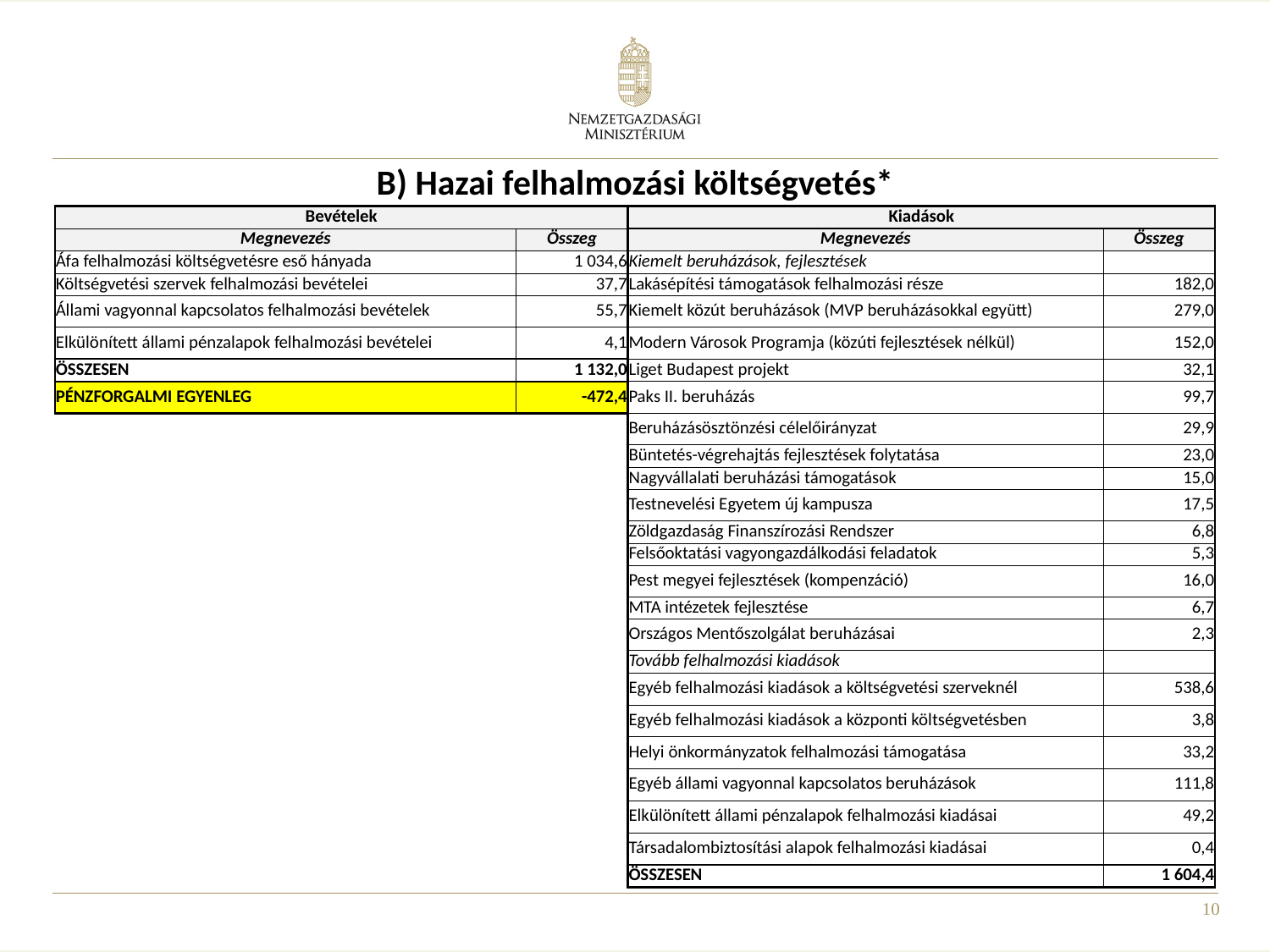

# B) Hazai felhalmozási költségvetés*
| Bevételek |  | Kiadások |  |
| --- | --- | --- | --- |
| Megnevezés | Összeg | Megnevezés | Összeg |
| Áfa felhalmozási költségvetésre eső hányada | 1 034,6 | Kiemelt beruházások, fejlesztések |  |
| Költségvetési szervek felhalmozási bevételei | 37,7 | Lakásépítési támogatások felhalmozási része | 182,0 |
| Állami vagyonnal kapcsolatos felhalmozási bevételek | 55,7 | Kiemelt közút beruházások (MVP beruházásokkal együtt) | 279,0 |
| Elkülönített állami pénzalapok felhalmozási bevételei | 4,1 | Modern Városok Programja (közúti fejlesztések nélkül) | 152,0 |
| ÖSSZESEN | 1 132,0 | Liget Budapest projekt | 32,1 |
| PÉNZFORGALMI EGYENLEG | -472,4 | Paks II. beruházás | 99,7 |
|  |  | Beruházásösztönzési célelőirányzat | 29,9 |
|  |  | Büntetés-végrehajtás fejlesztések folytatása | 23,0 |
|  |  | Nagyvállalati beruházási támogatások | 15,0 |
|  |  | Testnevelési Egyetem új kampusza | 17,5 |
|  |  | Zöldgazdaság Finanszírozási Rendszer | 6,8 |
|  |  | Felsőoktatási vagyongazdálkodási feladatok | 5,3 |
|  |  | Pest megyei fejlesztések (kompenzáció) | 16,0 |
|  |  | MTA intézetek fejlesztése | 6,7 |
|  |  | Országos Mentőszolgálat beruházásai | 2,3 |
|  |  | Tovább felhalmozási kiadások |  |
|  |  | Egyéb felhalmozási kiadások a költségvetési szerveknél | 538,6 |
|  |  | Egyéb felhalmozási kiadások a központi költségvetésben | 3,8 |
|  |  | Helyi önkormányzatok felhalmozási támogatása | 33,2 |
|  |  | Egyéb állami vagyonnal kapcsolatos beruházások | 111,8 |
|  |  | Elkülönített állami pénzalapok felhalmozási kiadásai | 49,2 |
|  |  | Társadalombiztosítási alapok felhalmozási kiadásai | 0,4 |
|  |  | ÖSSZESEN | 1 604,4 |